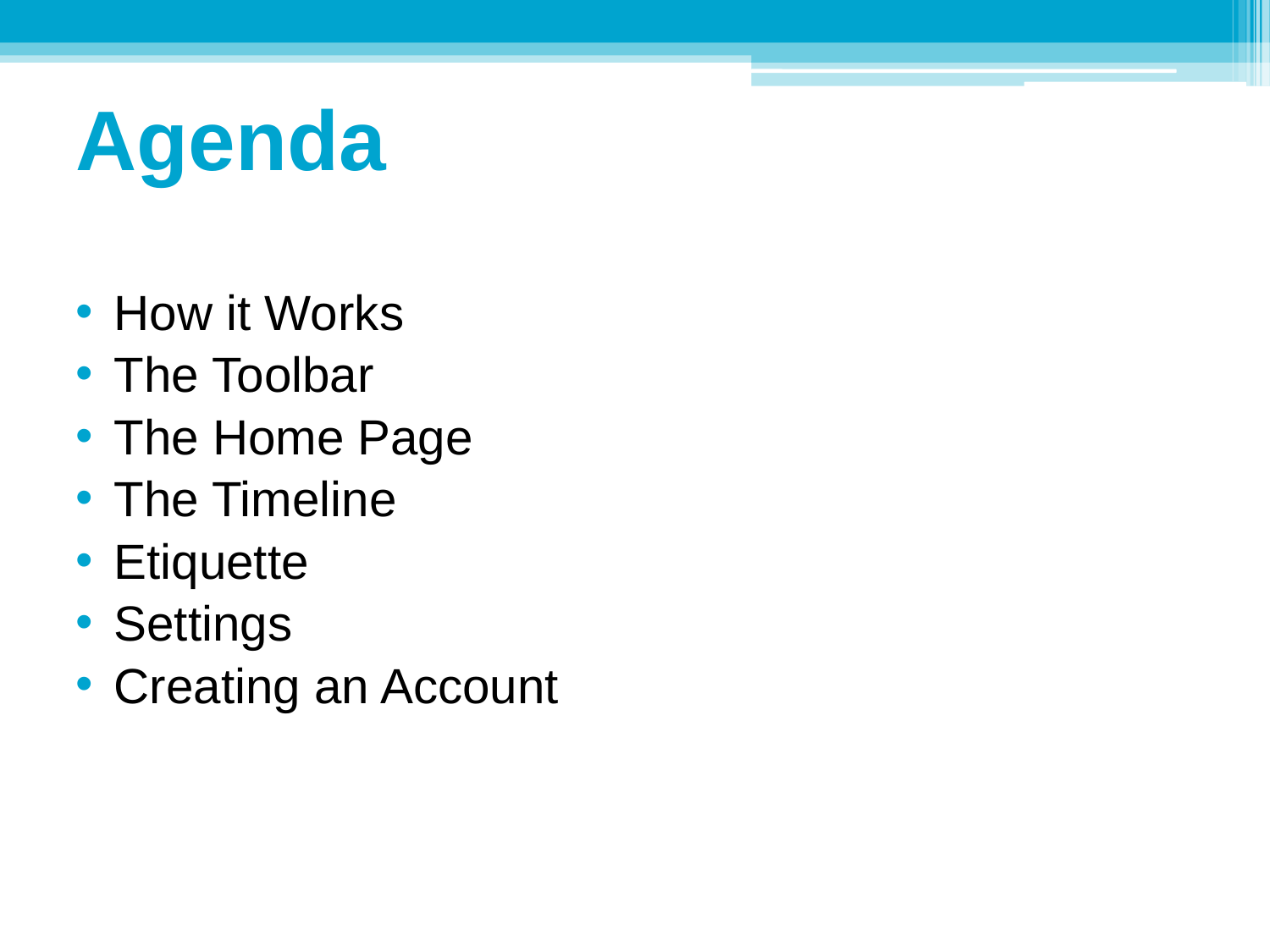

# Agenda
How it Works
The Toolbar
The Home Page
The Timeline
Etiquette
Settings
Creating an Account